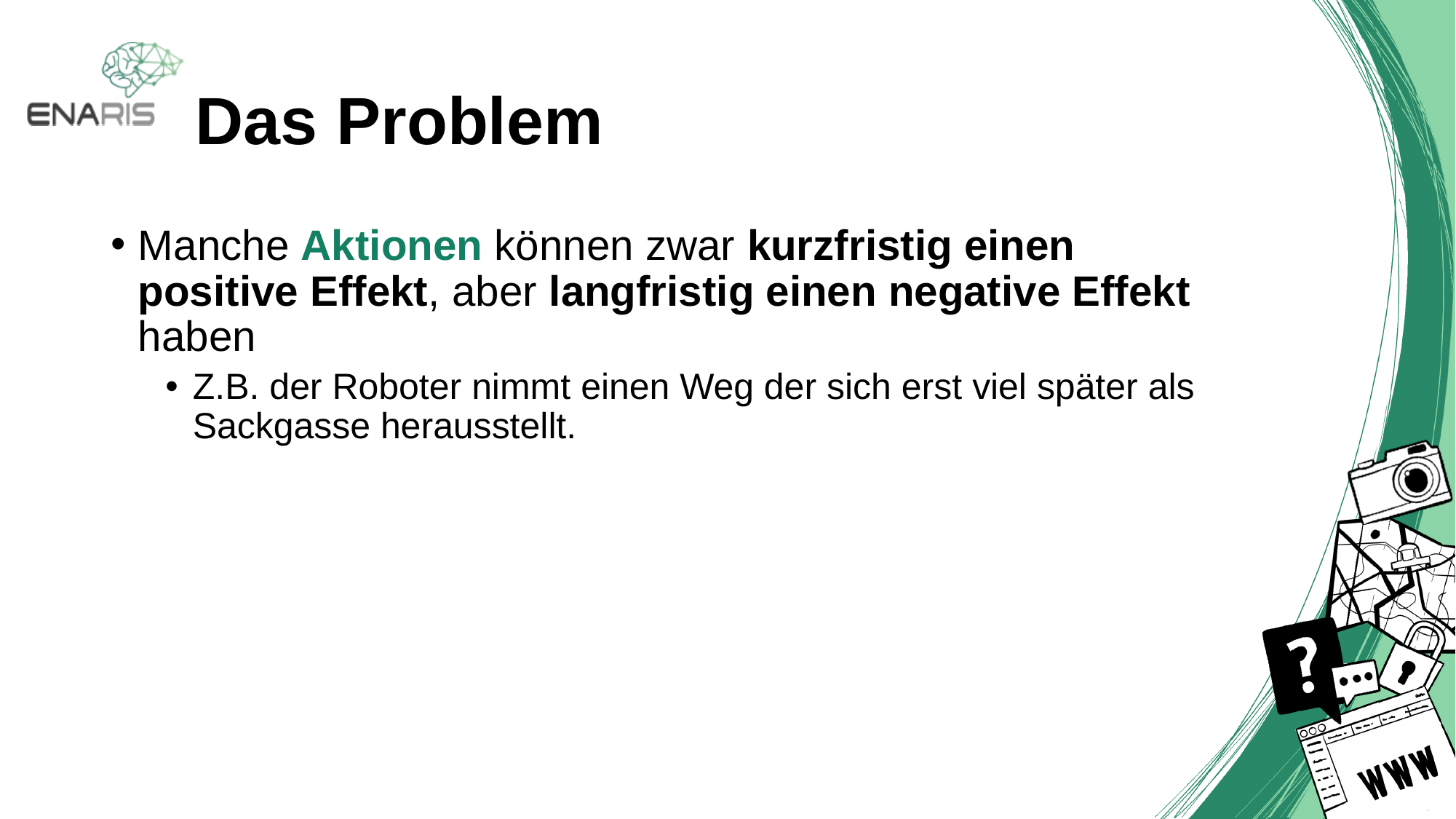

# Das Problem
Manche Aktionen können zwar kurzfristig einen positive Effekt, aber langfristig einen negative Effekt haben
Z.B. der Roboter nimmt einen Weg der sich erst viel später als Sackgasse herausstellt.